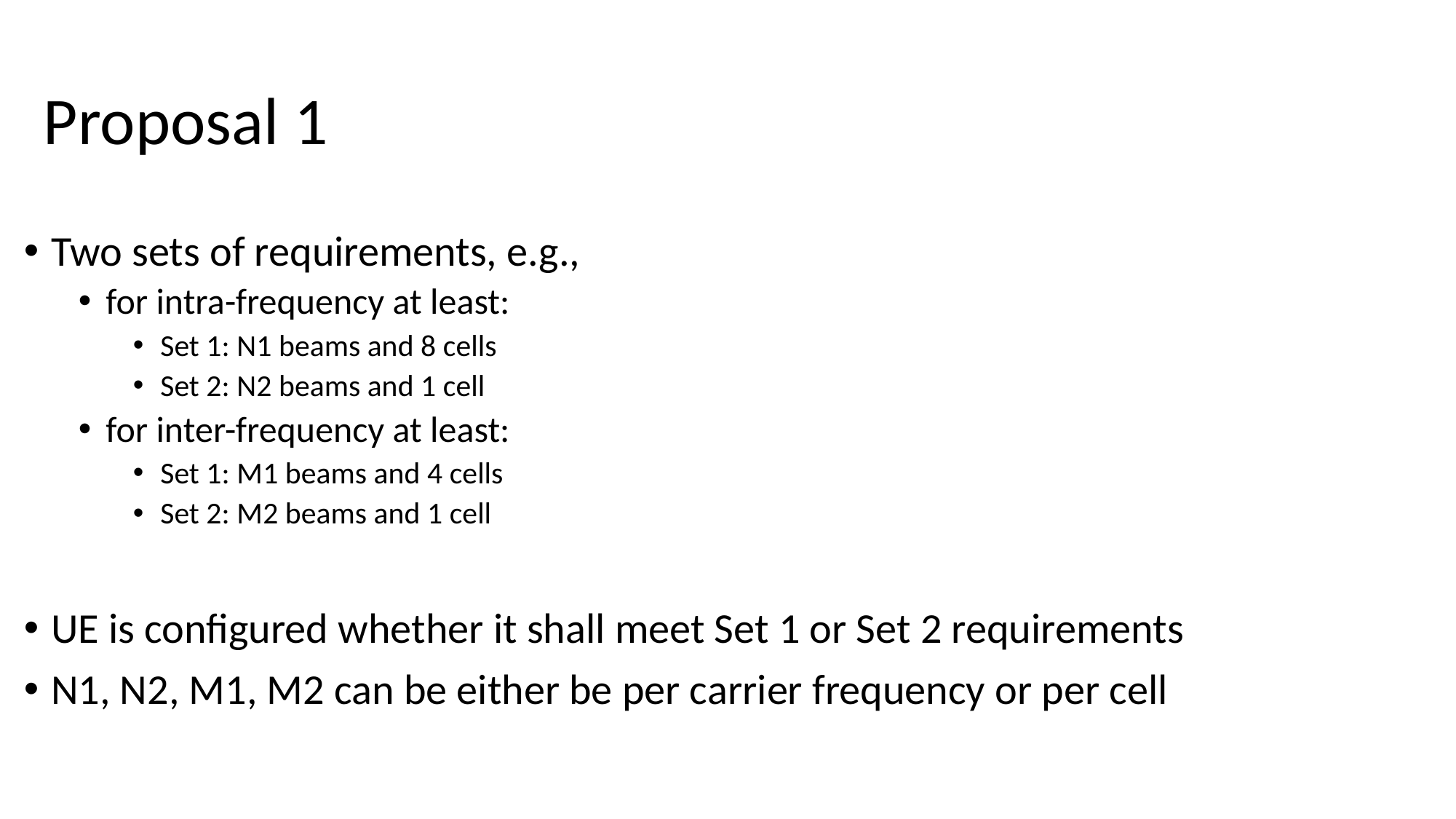

# Proposal 1
Two sets of requirements, e.g.,
for intra-frequency at least:
Set 1: N1 beams and 8 cells
Set 2: N2 beams and 1 cell
for inter-frequency at least:
Set 1: M1 beams and 4 cells
Set 2: M2 beams and 1 cell

UE is configured whether it shall meet Set 1 or Set 2 requirements
N1, N2, M1, M2 can be either be per carrier frequency or per cell